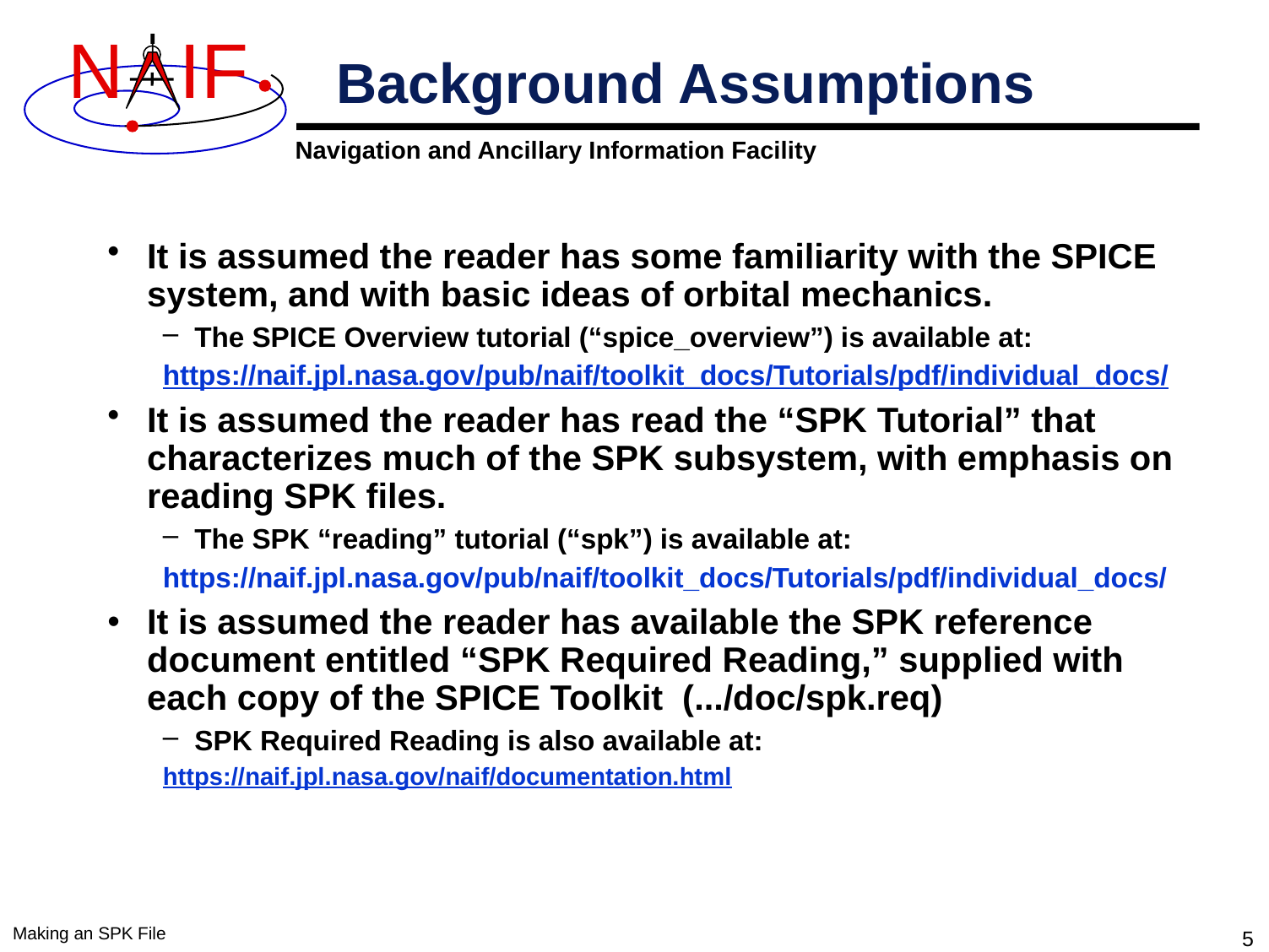

# Background Assumptions
It is assumed the reader has some familiarity with the SPICE system, and with basic ideas of orbital mechanics.
The SPICE Overview tutorial (“spice_overview”) is available at:
https://naif.jpl.nasa.gov/pub/naif/toolkit_docs/Tutorials/pdf/individual_docs/
It is assumed the reader has read the “SPK Tutorial” that characterizes much of the SPK subsystem, with emphasis on reading SPK files.
The SPK “reading” tutorial (“spk”) is available at:
https://naif.jpl.nasa.gov/pub/naif/toolkit_docs/Tutorials/pdf/individual_docs/
It is assumed the reader has available the SPK reference document entitled “SPK Required Reading,” supplied with each copy of the SPICE Toolkit  (.../doc/spk.req)
SPK Required Reading is also available at:
https://naif.jpl.nasa.gov/naif/documentation.html

Making an SPK File
5